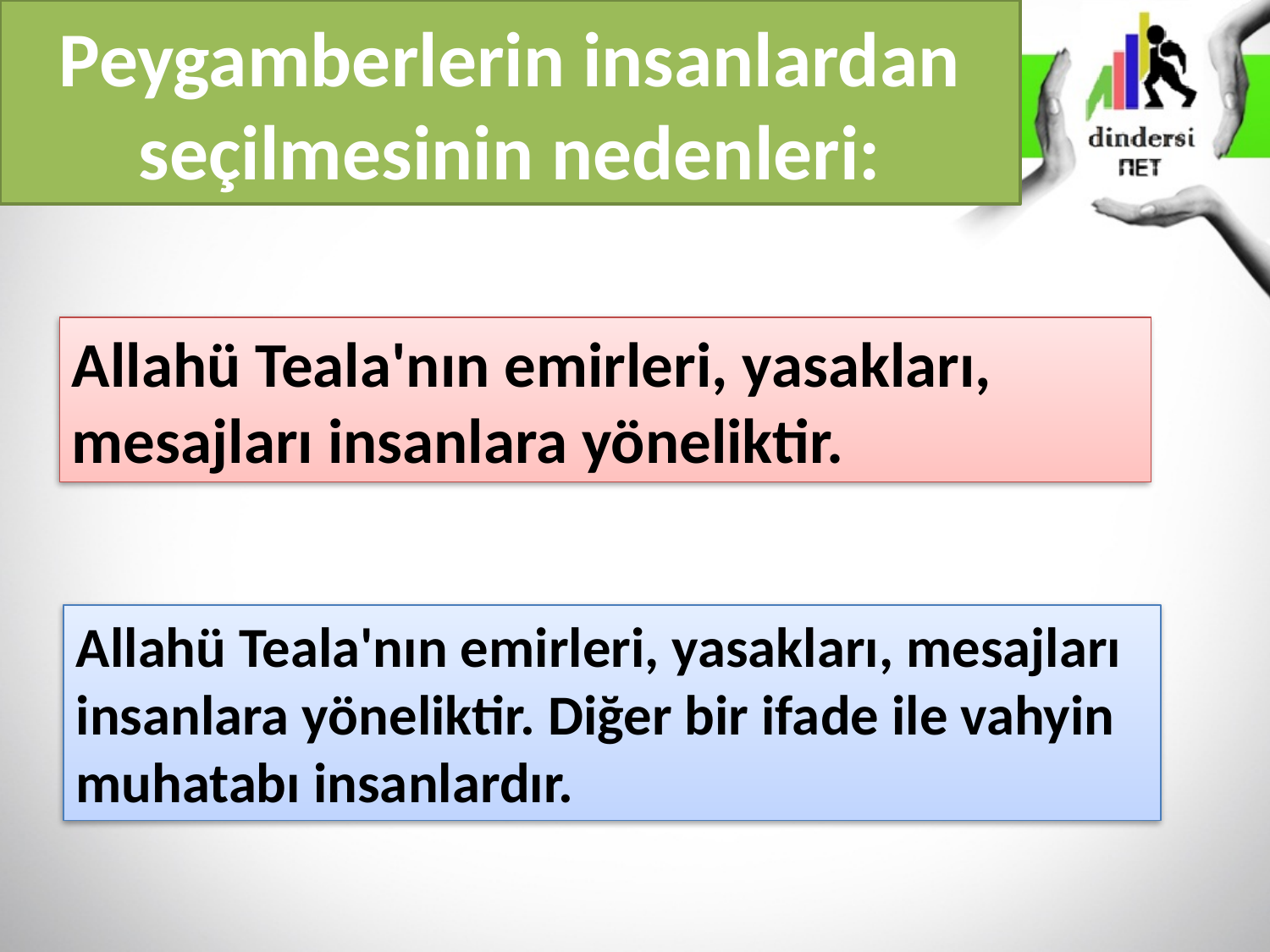

# Peygamberlerin insanlardan seçilmesinin nedenleri:
Allahü Teala'nın emirleri, yasakları, mesajları insanlara yöneliktir.
Allahü Teala'nın emirleri, yasakları, mesajları insanlara yöneliktir. Diğer bir ifade ile vahyin muhatabı insanlardır.